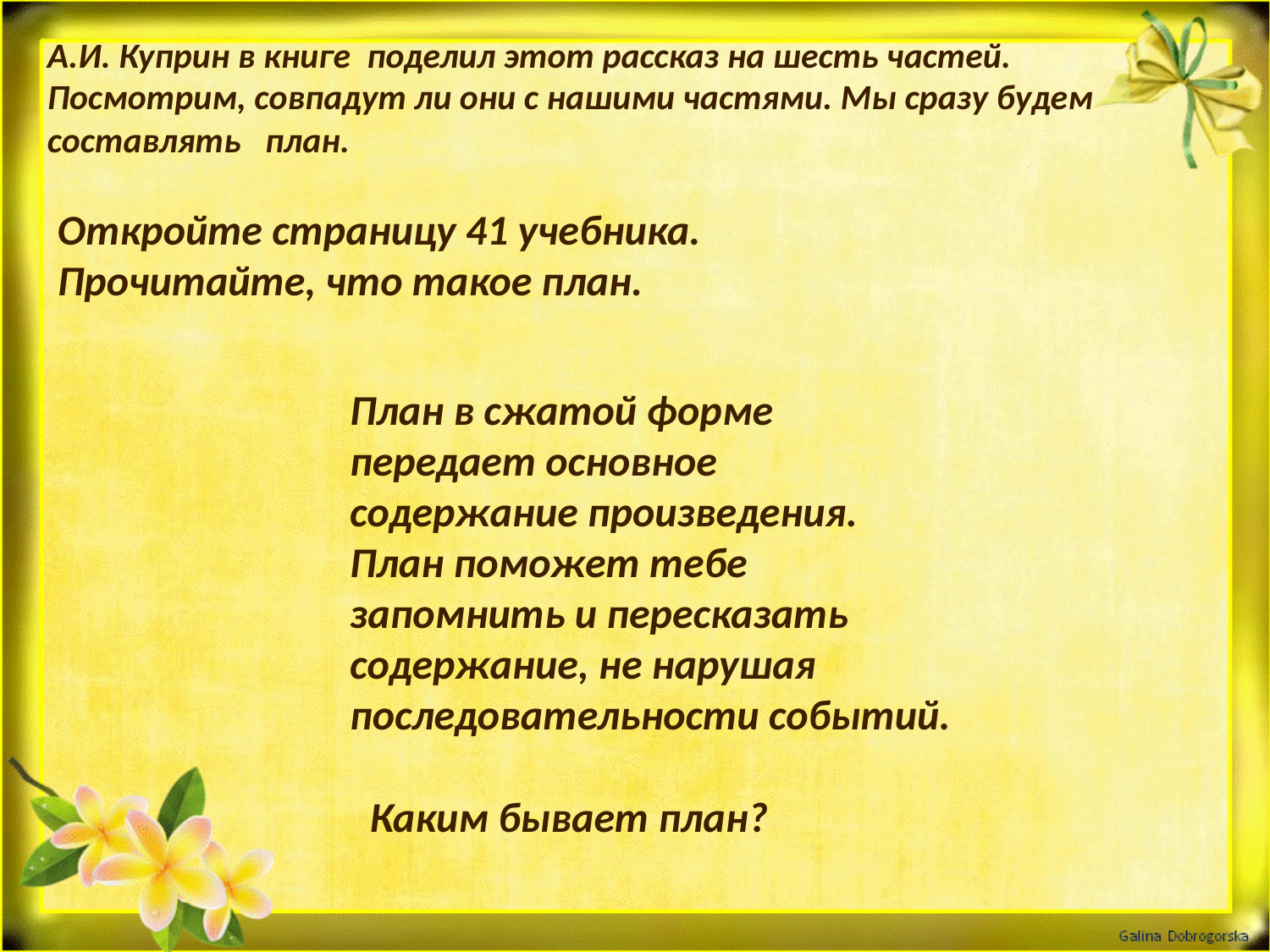

А.И. Куприн в книге  поделил этот рассказ на шесть частей. Посмотрим, совпадут ли они с нашими частями. Мы сразу будем составлять   план.
Откройте страницу 41 учебника.
Прочитайте, что такое план.
План в сжатой форме передает основное содержание произведения. План поможет тебе запомнить и пересказать содержание, не нарушая последовательности событий.
Каким бывает план?